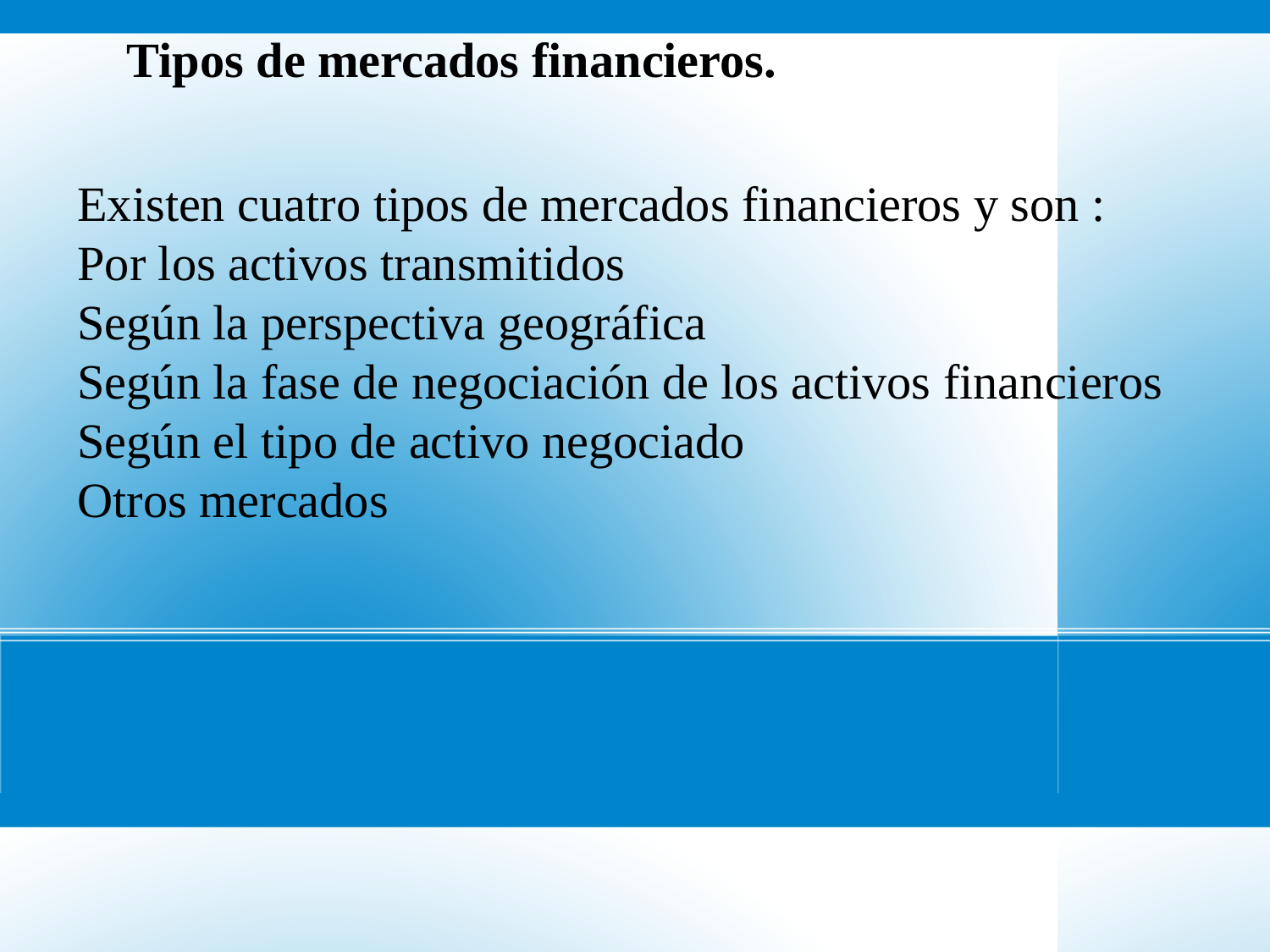

Tipos de mercados financieros.

Existen cuatro tipos de mercados financieros y son :
Por los activos transmitidos
Según la perspectiva geográfica
Según la fase de negociación de los activos financieros
Según el tipo de activo negociado
Otros mercados